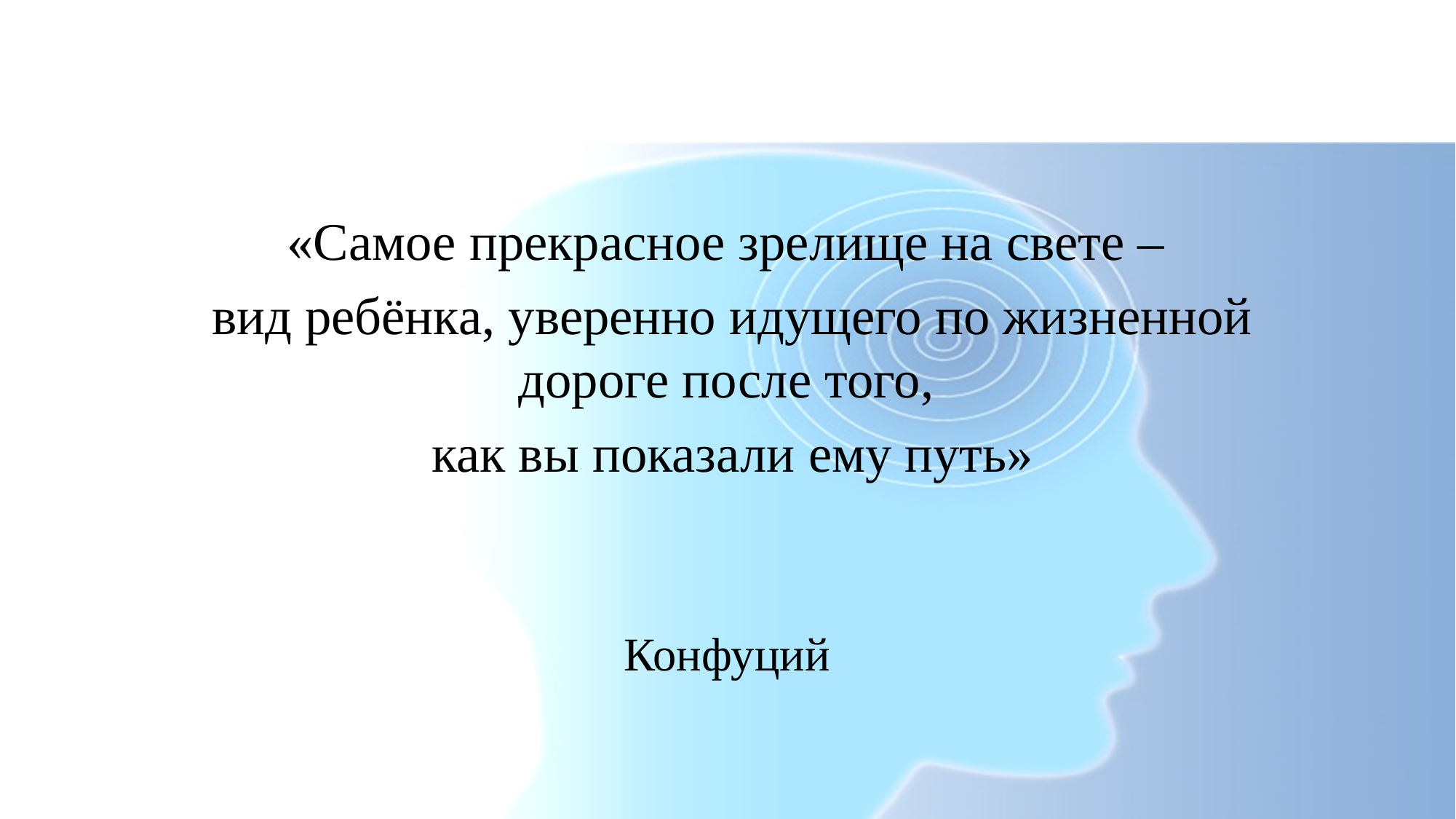

«Самое прекрасное зрелище на свете –
вид ребёнка, уверенно идущего по жизненной дороге после того,
как вы показали ему путь»

Конфуций